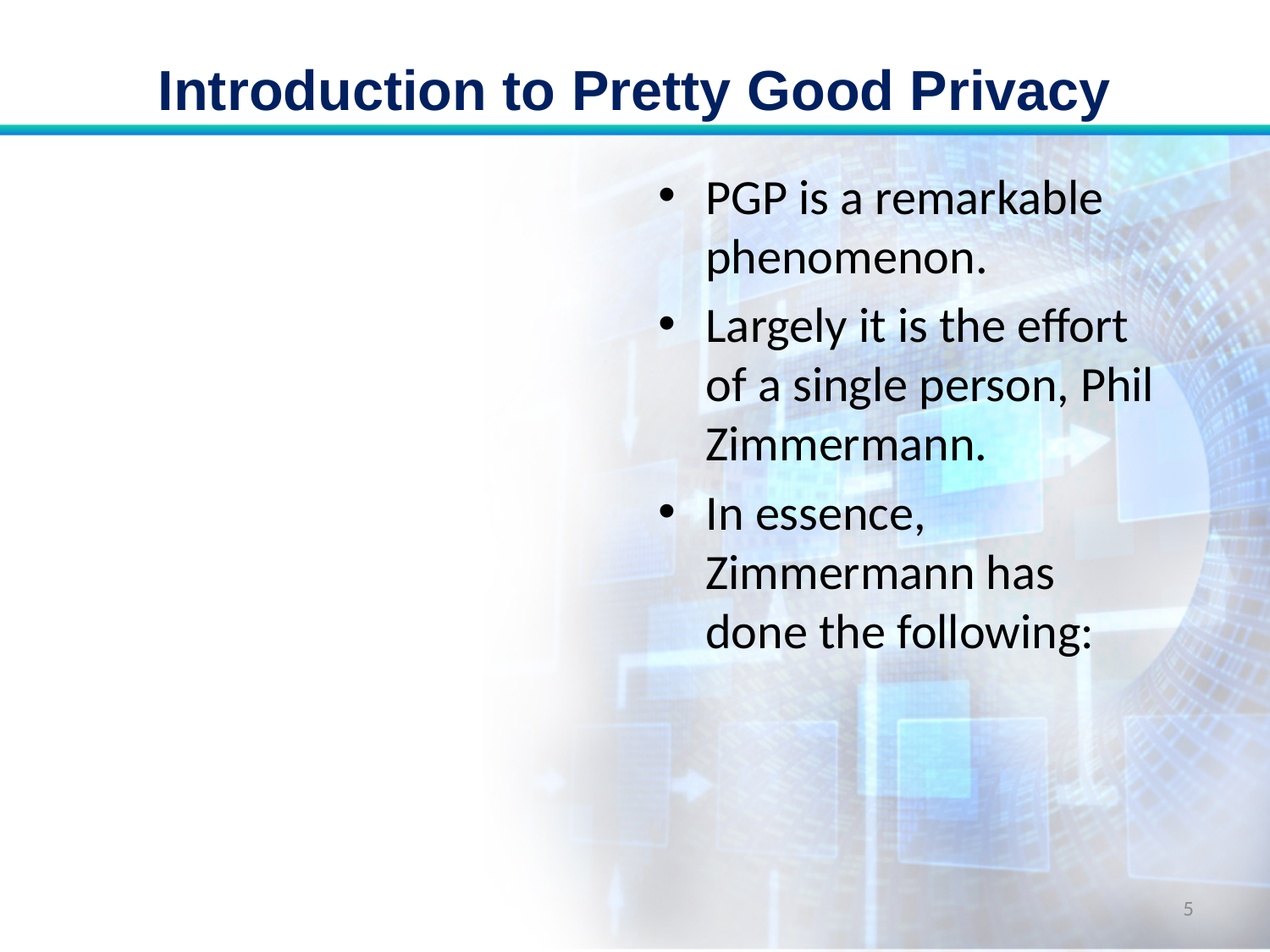

# Introduction to Pretty Good Privacy
PGP is a remarkable phenomenon.
Largely it is the effort of a single person, Phil Zimmermann.
In essence, Zimmermann has done the following:

5